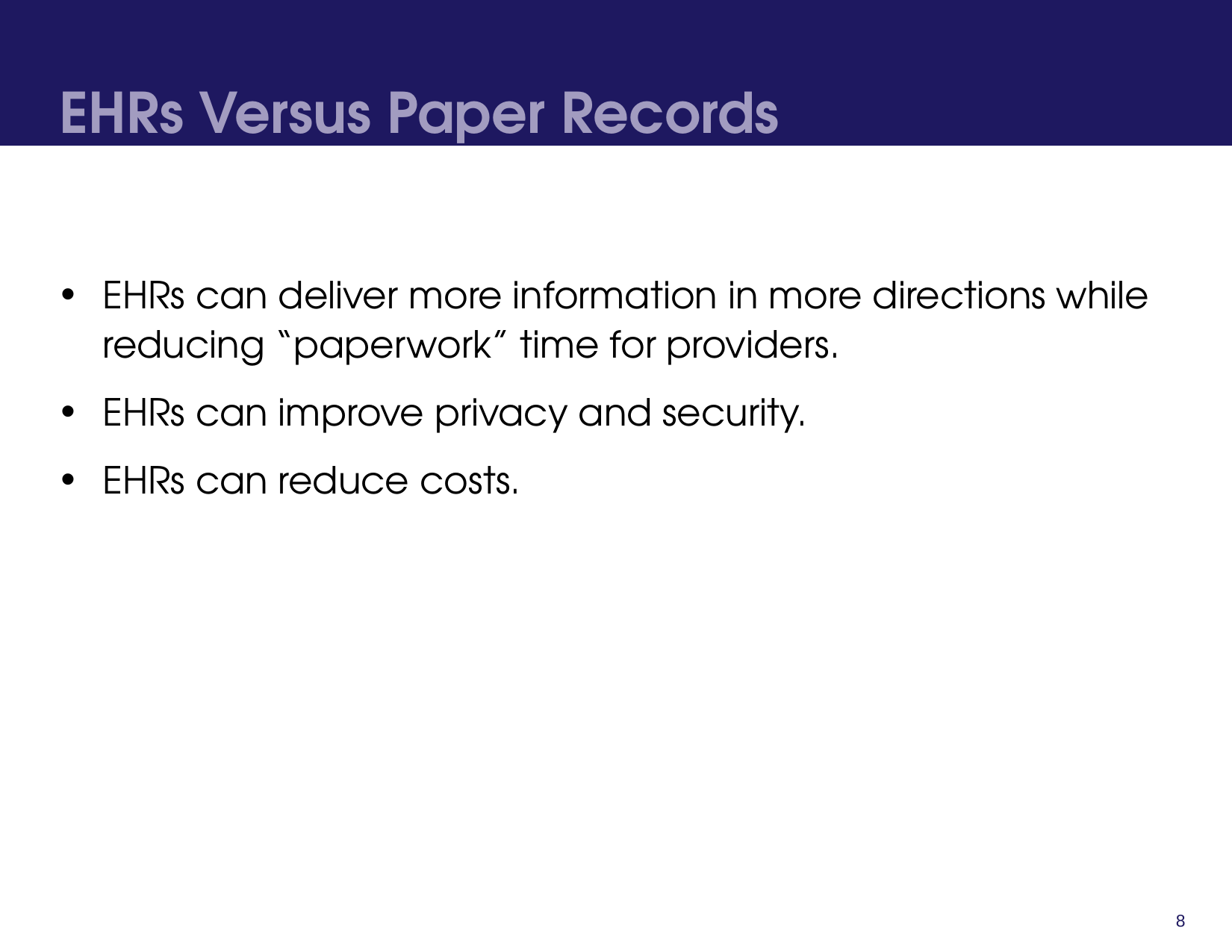

# EHRs Versus Paper Records
EHRs can deliver more information in more directions while reducing “paperwork” time for providers.
EHRs can improve privacy and security.
EHRs can reduce costs.
8